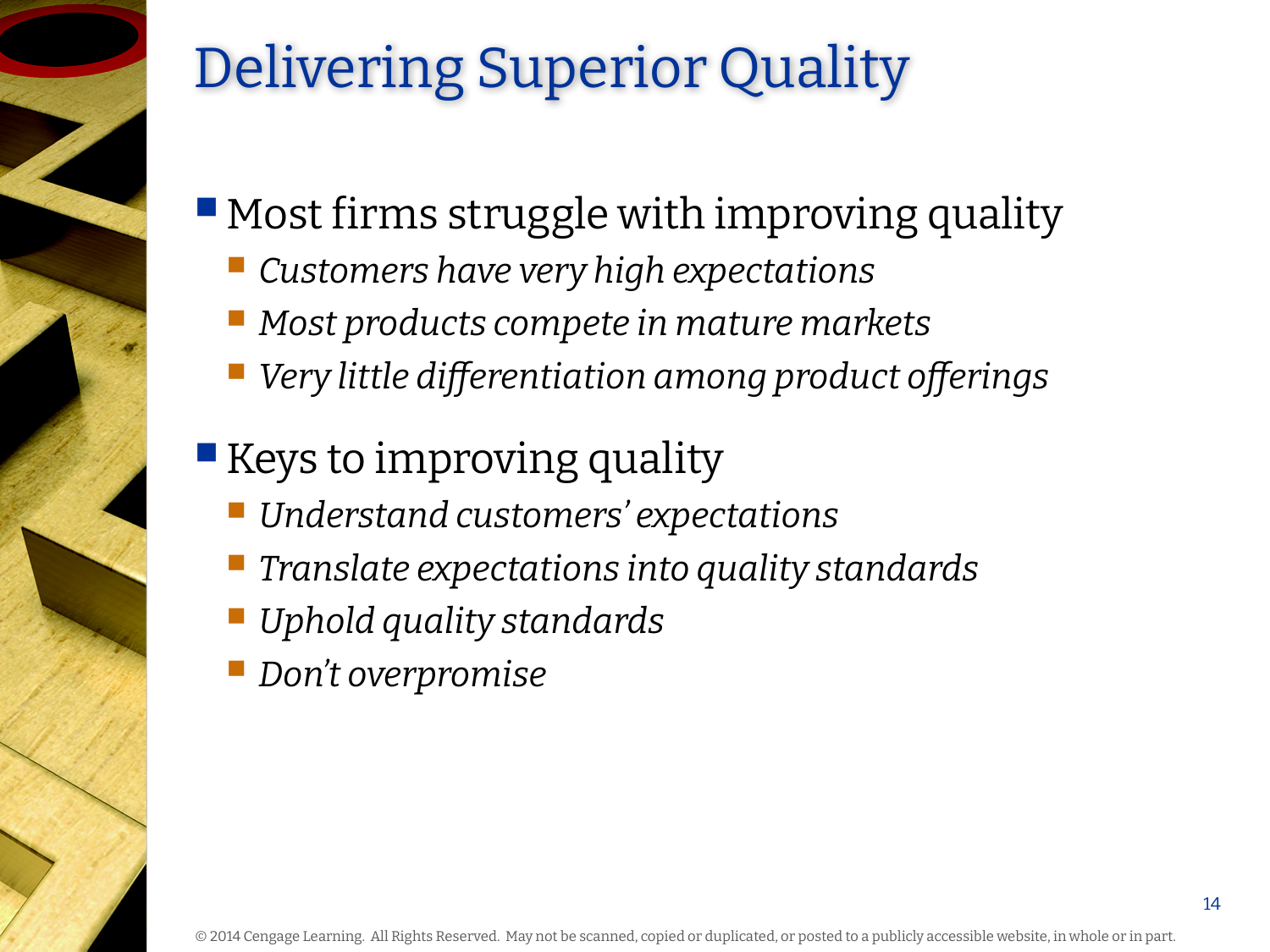

# Delivering Superior Quality
Most firms struggle with improving quality
Customers have very high expectations
Most products compete in mature markets
Very little differentiation among product offerings
Keys to improving quality
Understand customers’ expectations
Translate expectations into quality standards
Uphold quality standards
Don’t overpromise
14